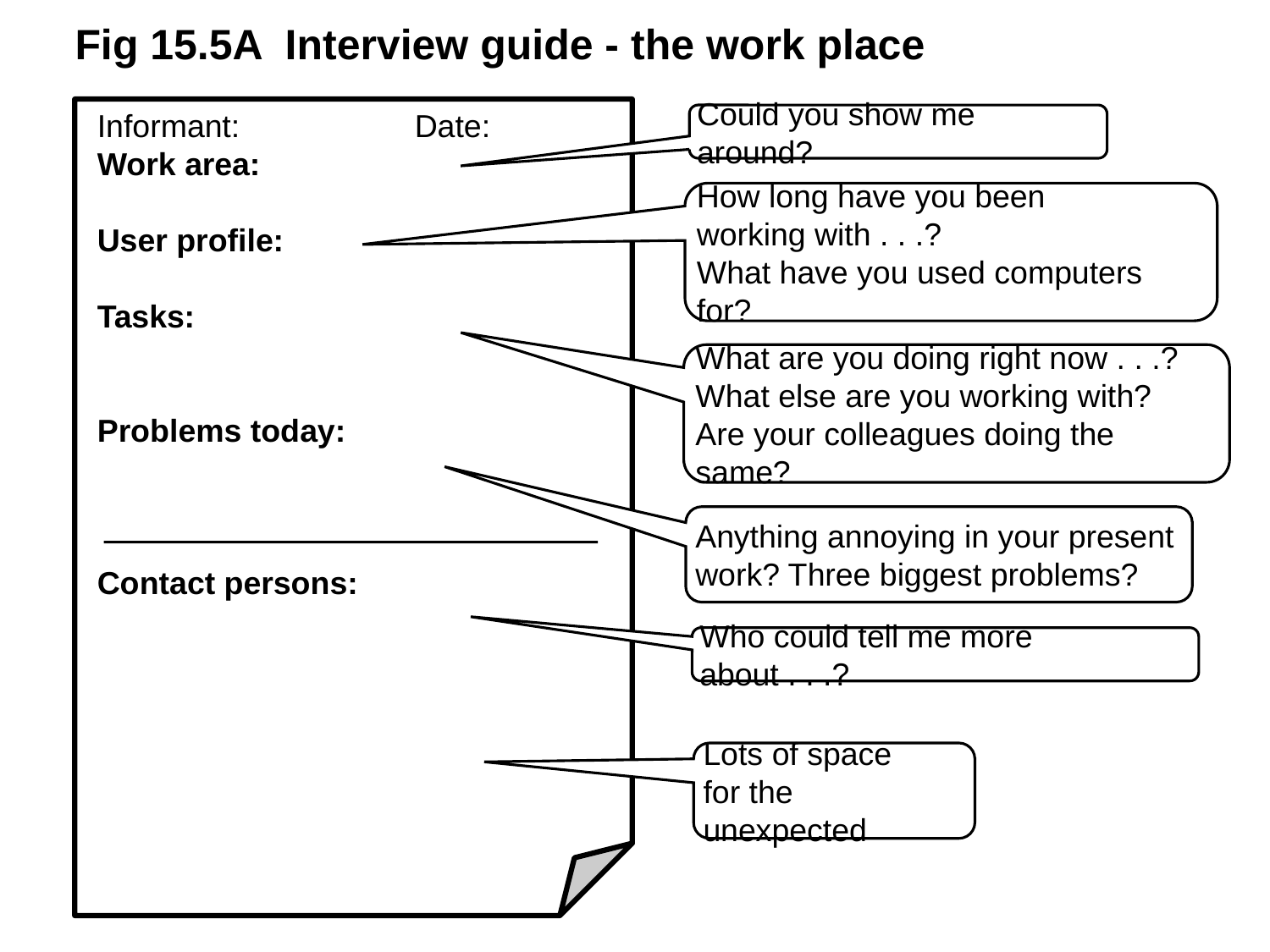

Fig 15.5A  Interview guide - the work place
Informant:	Date:
Work area:

User profile:

Tasks:

Problems today:

Contact persons:

Could you show me around?
How long have you been
working with . . .?
What have you used computers for?
What are you doing right now . . .?
What else are you working with?
Are your colleagues doing the same?
Anything annoying in your present
work? Three biggest problems?

Who could tell me more about . . .?
Lots of space
for the unexpected